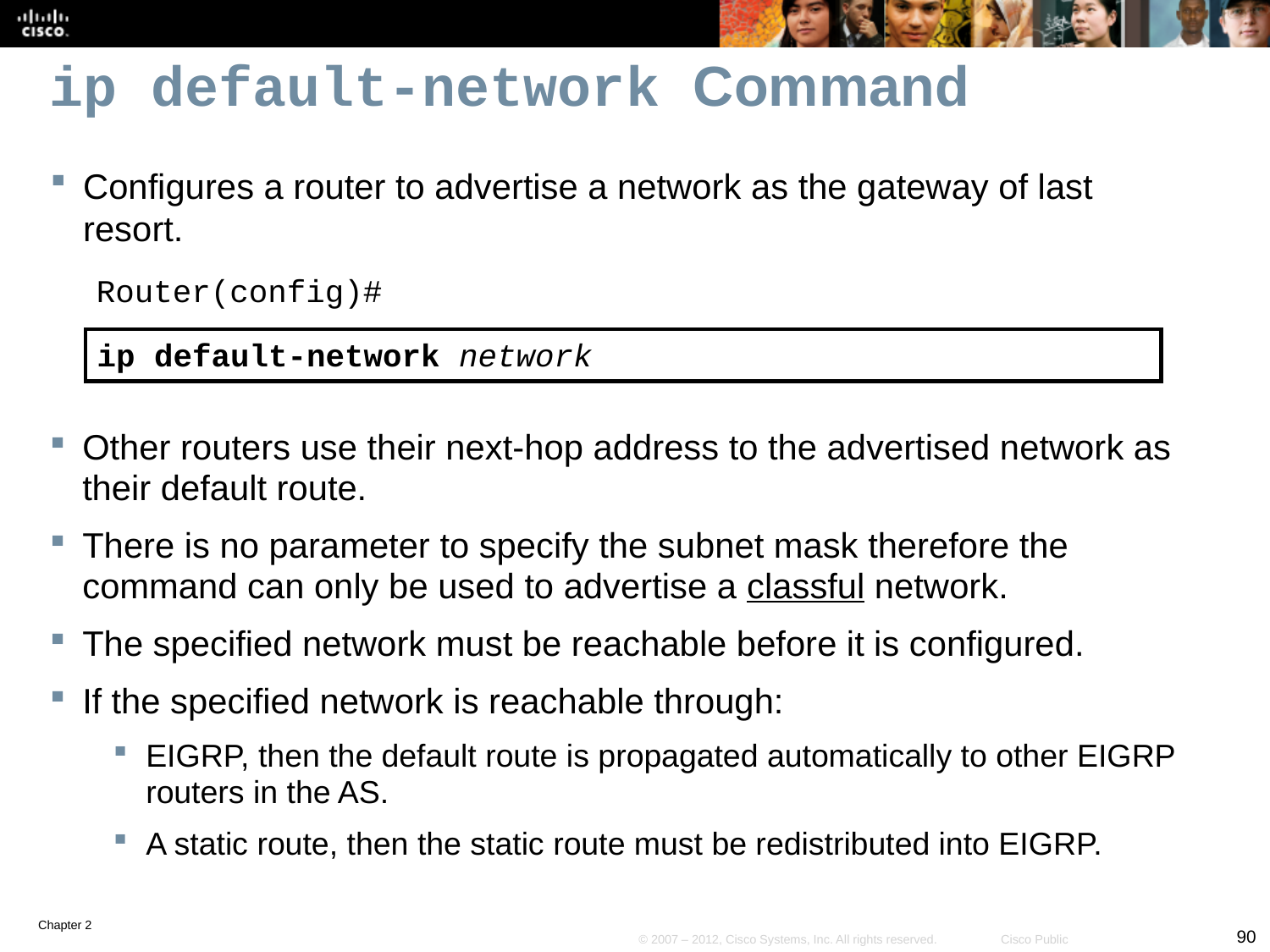

# ip default-network Command
Configures a router to advertise a network as the gateway of last resort.

Router(config)#
ip default-network network
Other routers use their next-hop address to the advertised network as their default route.
There is no parameter to specify the subnet mask therefore the command can only be used to advertise a classful network.
The specified network must be reachable before it is configured.
If the specified network is reachable through:
EIGRP, then the default route is propagated automatically to other EIGRP routers in the AS.
A static route, then the static route must be redistributed into EIGRP.